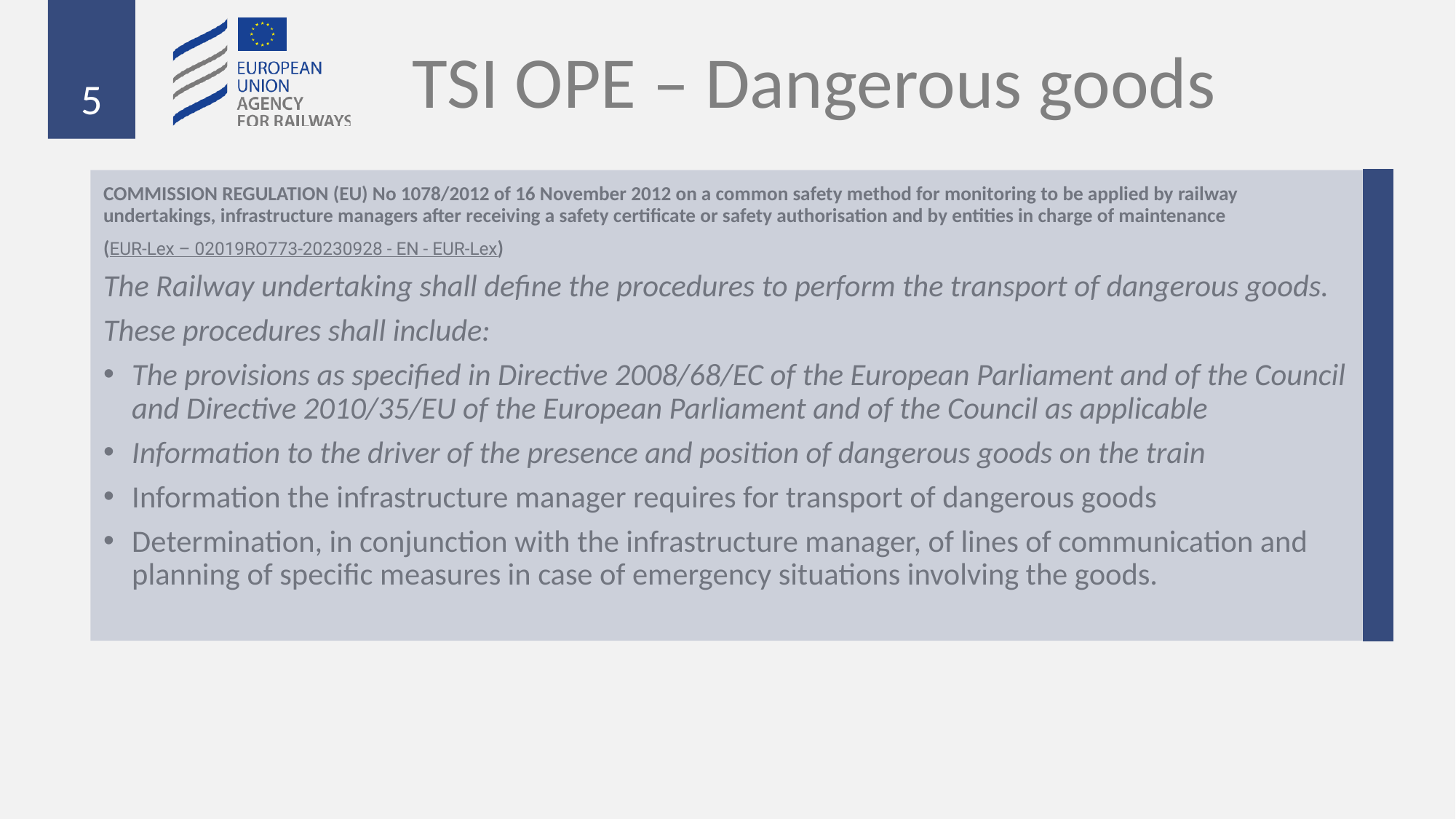

# TSI OPE – Dangerous goods

COMMISSION REGULATION (EU) No 1078/2012 of 16 November 2012 on a common safety method for monitoring to be applied by railway undertakings, infrastructure managers after receiving a safety certificate or safety authorisation and by entities in charge of maintenance
(EUR-Lex – 02019RO773-20230928 - EN - EUR-Lex)
The Railway undertaking shall define the procedures to perform the transport of dangerous goods.
These procedures shall include:
The provisions as specified in Directive 2008/68/EC of the European Parliament and of the Council and Directive 2010/35/EU of the European Parliament and of the Council as applicable
Information to the driver of the presence and position of dangerous goods on the train
Information the infrastructure manager requires for transport of dangerous goods
Determination, in conjunction with the infrastructure manager, of lines of communication and planning of specific measures in case of emergency situations involving the goods.